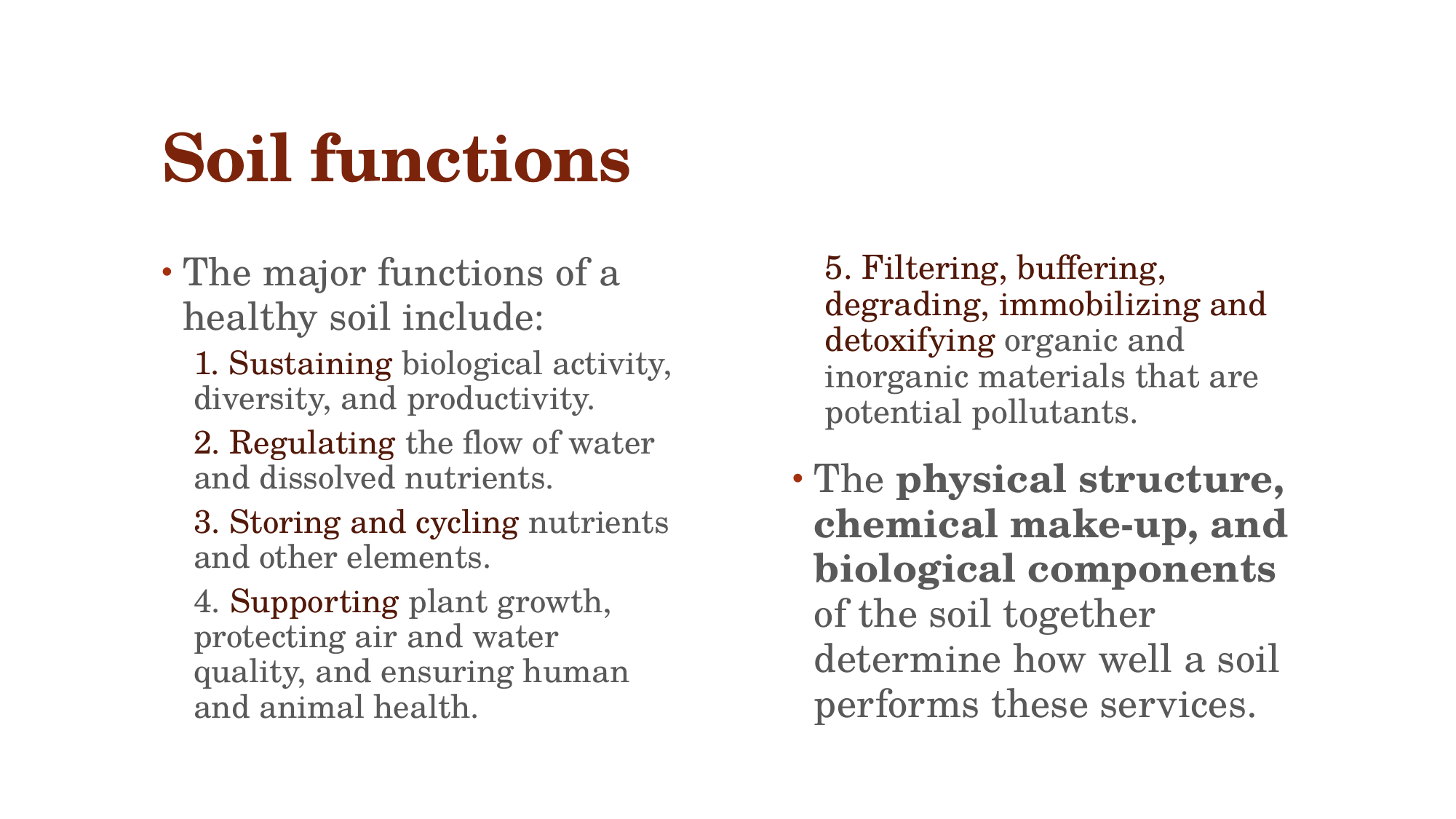

# Soil functions
5. Filtering, buffering, degrading, immobilizing and detoxifying organic and inorganic materials that are potential pollutants.
The physical structure, chemical make-up, and biological components of the soil together determine how well a soil performs these services.
The major functions of a healthy soil include:
1. Sustaining biological activity, diversity, and productivity.
2. Regulating the flow of water and dissolved nutrients.
3. Storing and cycling nutrients and other elements.
4. Supporting plant growth, protecting air and water quality, and ensuring human and animal health.

Dr.IEcheverry, HE, CHS, CAMS, KSU_2nd3637
7